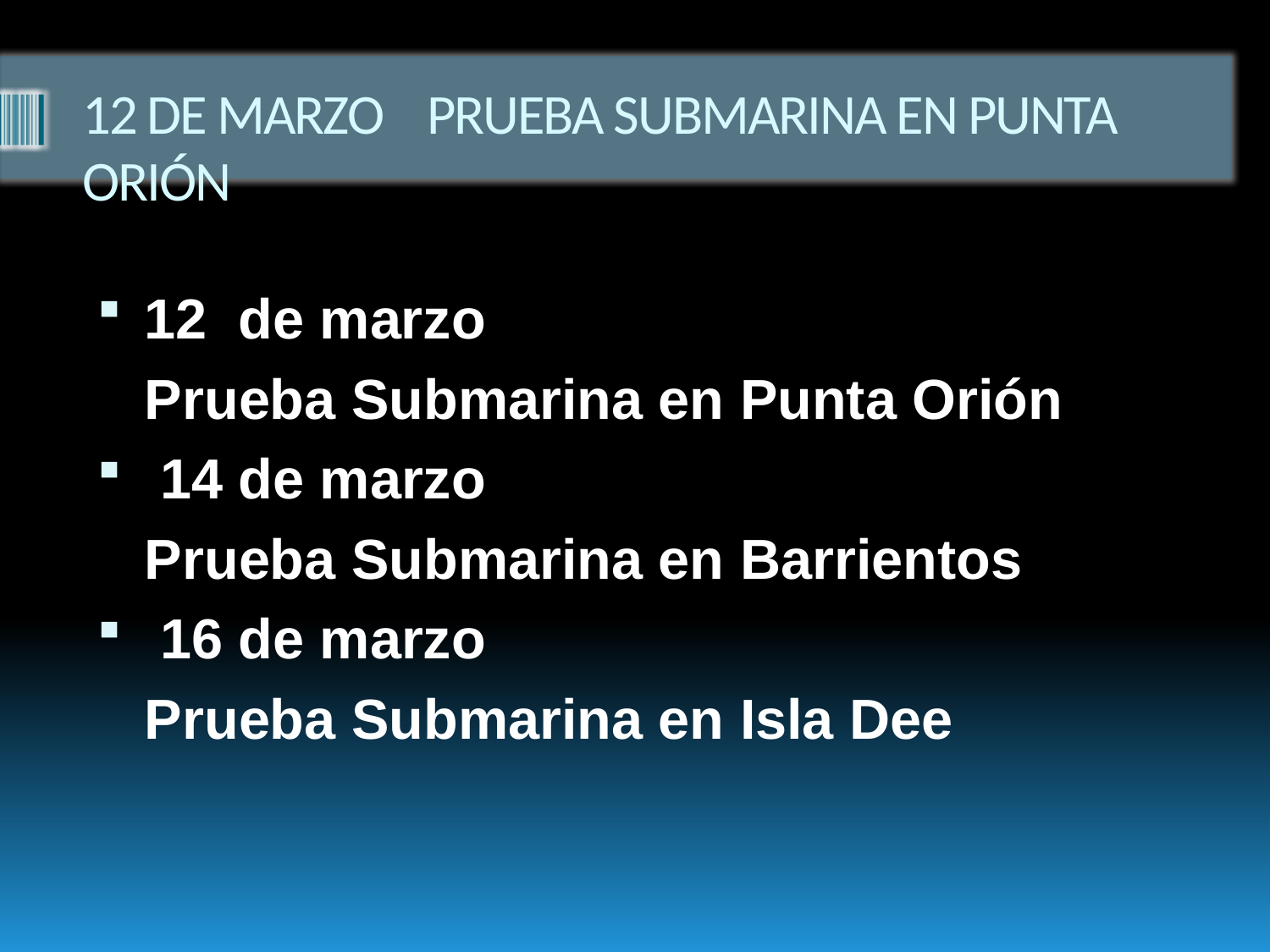

# 12 DE MARZO    PRUEBA SUBMARINA EN PUNTA ORIÓN
12  de marzo
	Prueba Submarina en Punta Orión
 14 de marzo
	Prueba Submarina en Barrientos
 16 de marzo
	Prueba Submarina en Isla Dee